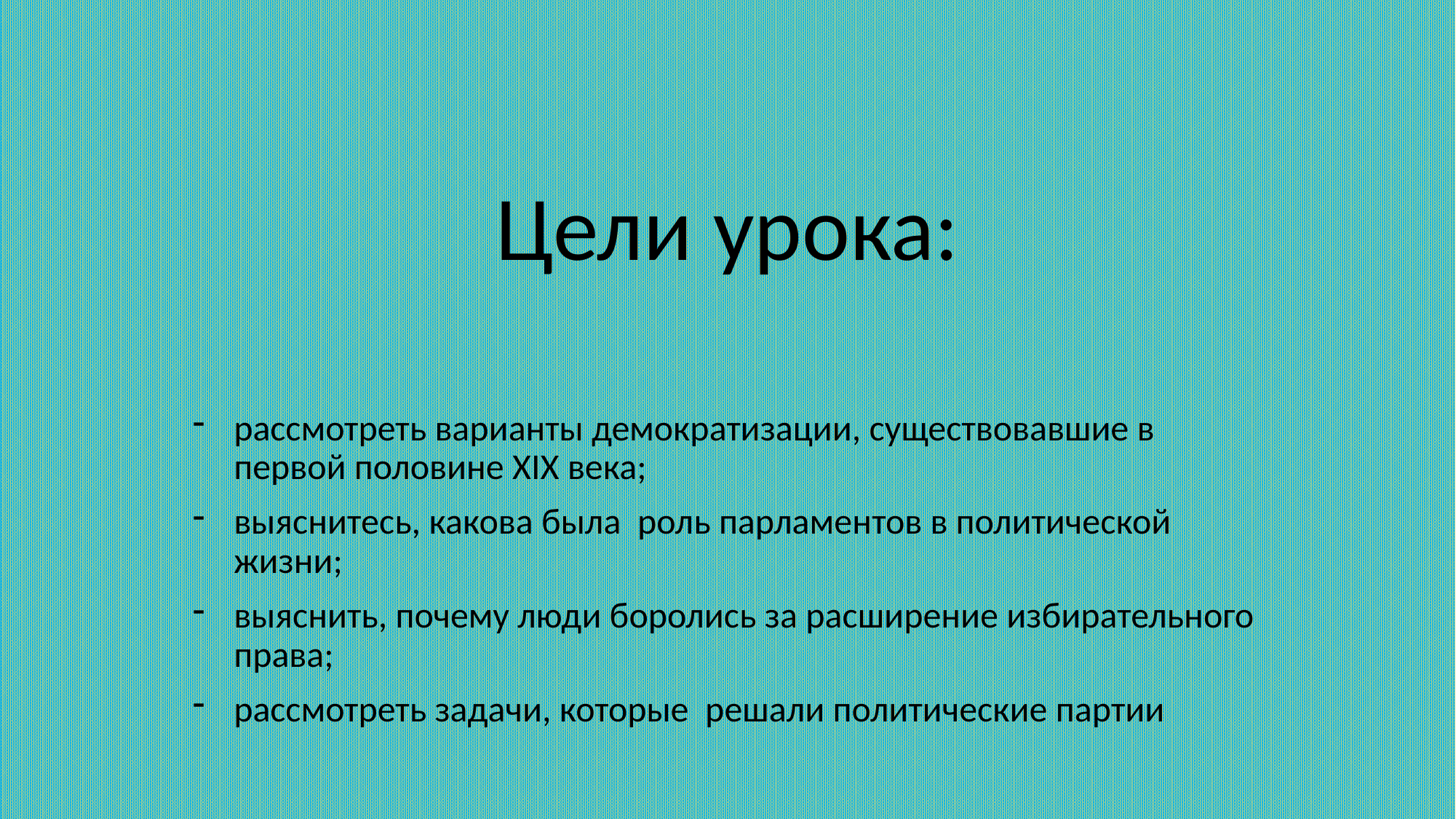

# Цели урока:
рассмотреть варианты демократизации, существовавшие в первой половине XIX века;
выяснитесь, какова была  роль парламентов в политической жизни;
выяснить, почему люди боролись за расширение избирательного права;
рассмотреть задачи, которые  решали политические партии